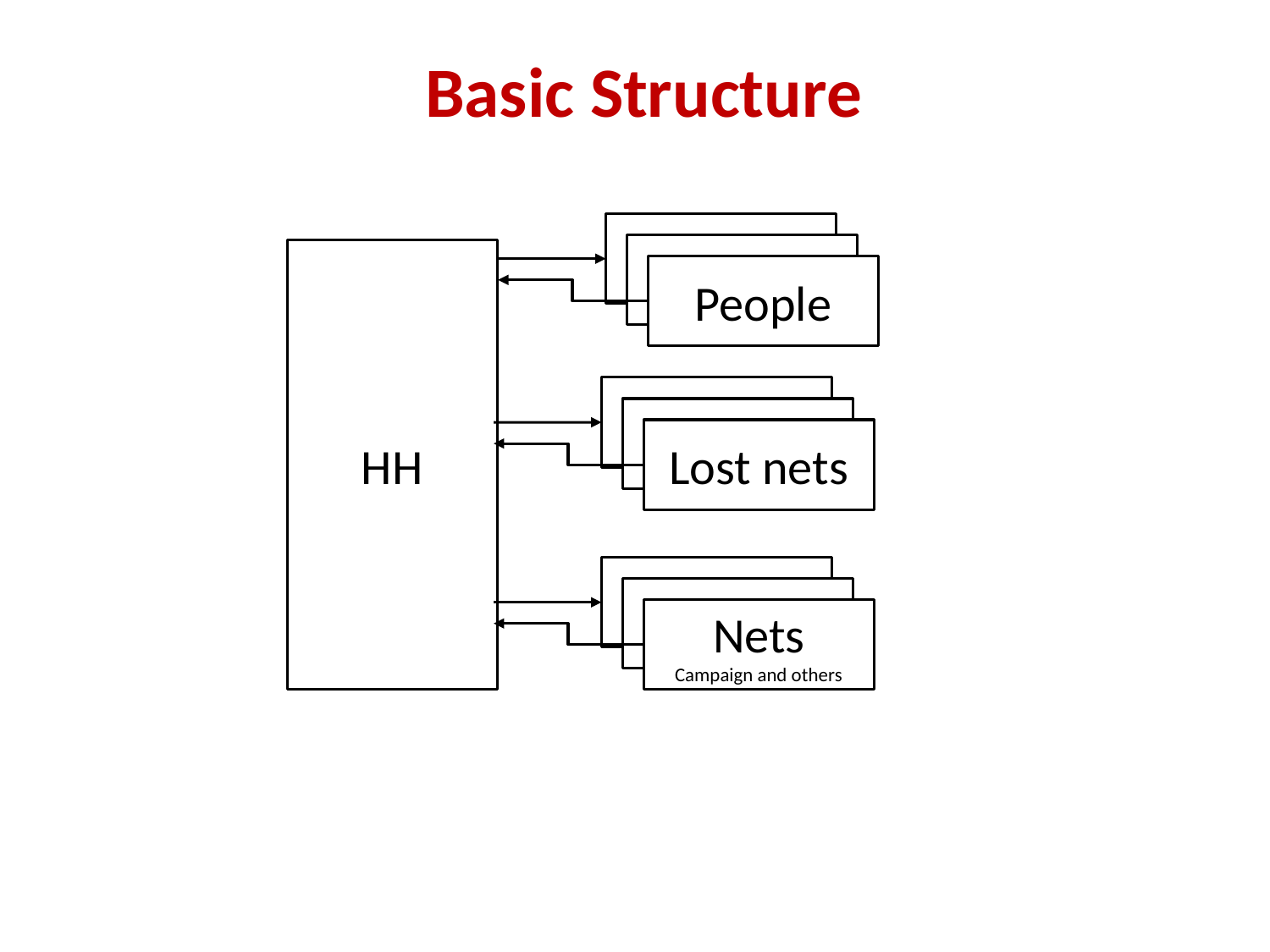

Basic Structure
Tela
Tela
HH
People
Tela
Tela
Lost nets
Tela
Tela
Nets
Campaign and others